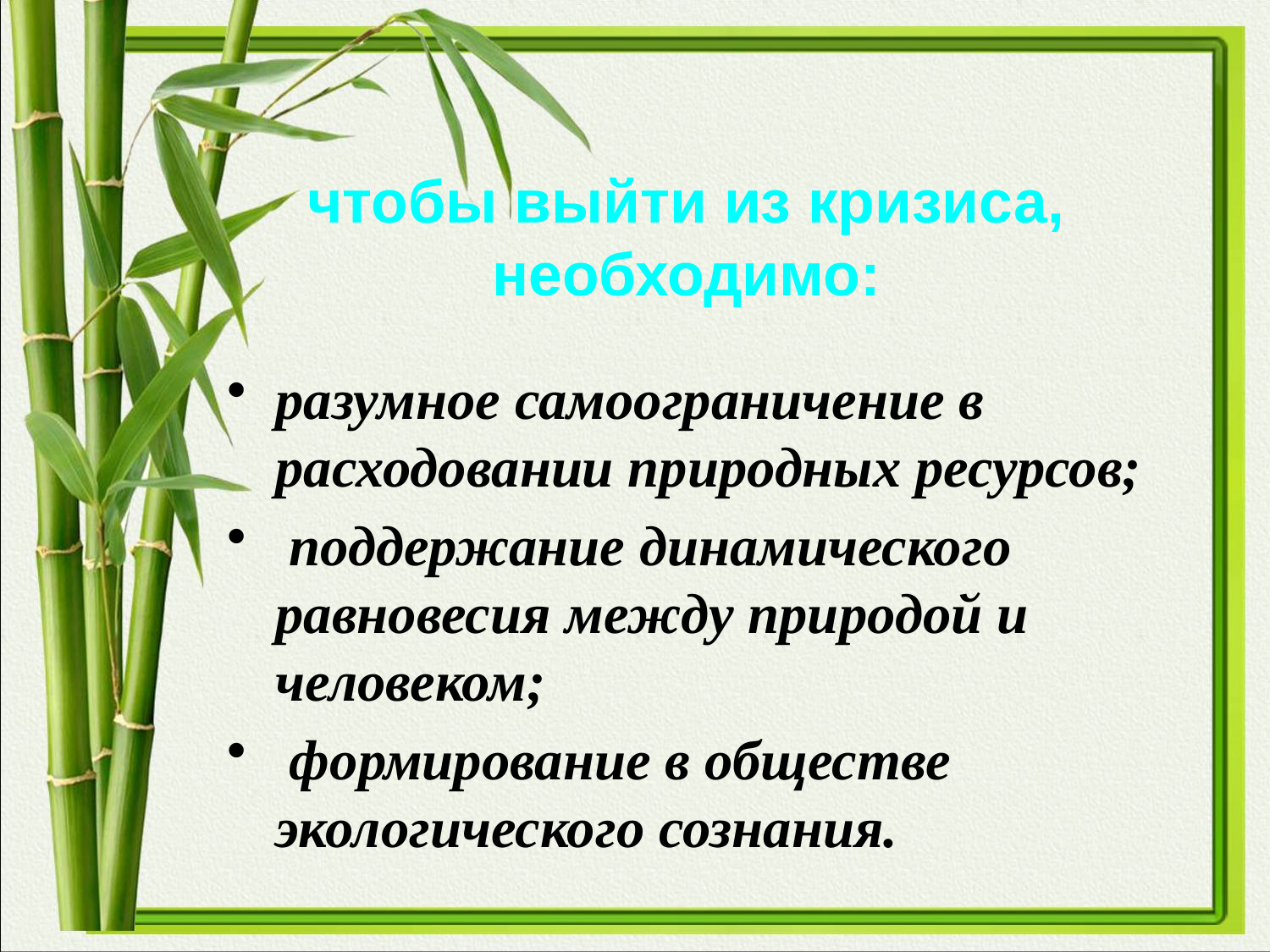

# чтобы выйти из кризиса, необходимо:
разумное самоограничение в расходовании природных ресурсов;
 поддержание динамического равновесия между природой и человеком;
 формирование в обществе экологического сознания.